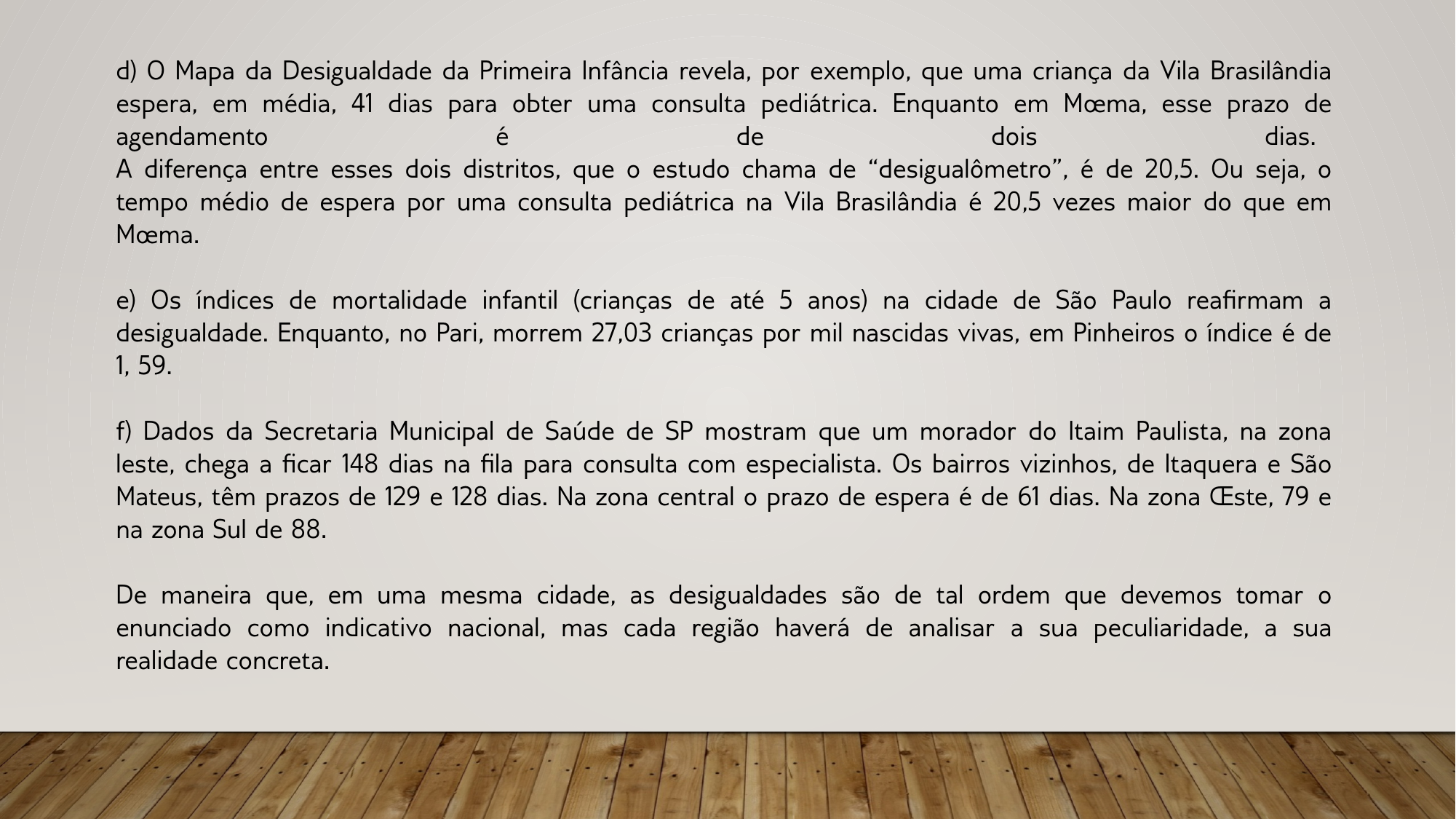

d) O Mapa da Desigualdade da Primeira Infância revela, por exemplo, que uma criança da Vila Brasilândia espera, em média, 41 dias para obter uma consulta pediátrica. Enquanto em Moema, esse prazo de agendamento é de dois dias.  
A diferença entre esses dois distritos, que o estudo chama de “desigualômetro”, é de 20,5. Ou seja, o tempo médio de espera por uma consulta pediátrica na Vila Brasilândia é 20,5 vezes maior do que em Moema.

e) Os índices de mortalidade infantil (crianças de até 5 anos) na cidade de São Paulo reafirmam a desigualdade. Enquanto, no Pari, morrem 27,03 crianças por mil nascidas vivas, em Pinheiros o índice é de 1, 59.

f) Dados da Secretaria Municipal de Saúde de SP mostram que um morador do Itaim Paulista, na zona leste, chega a ficar 148 dias na fila para consulta com especialista. Os bairros vizinhos, de Itaquera e São Mateus, têm prazos de 129 e 128 dias. Na zona central o prazo de espera é de 61 dias. Na zona Oeste, 79 e na zona Sul de 88.

De maneira que, em uma mesma cidade, as desigualdades são de tal ordem que devemos tomar o enunciado como indicativo nacional, mas cada região haverá de analisar a sua peculiaridade, a sua realidade concreta.